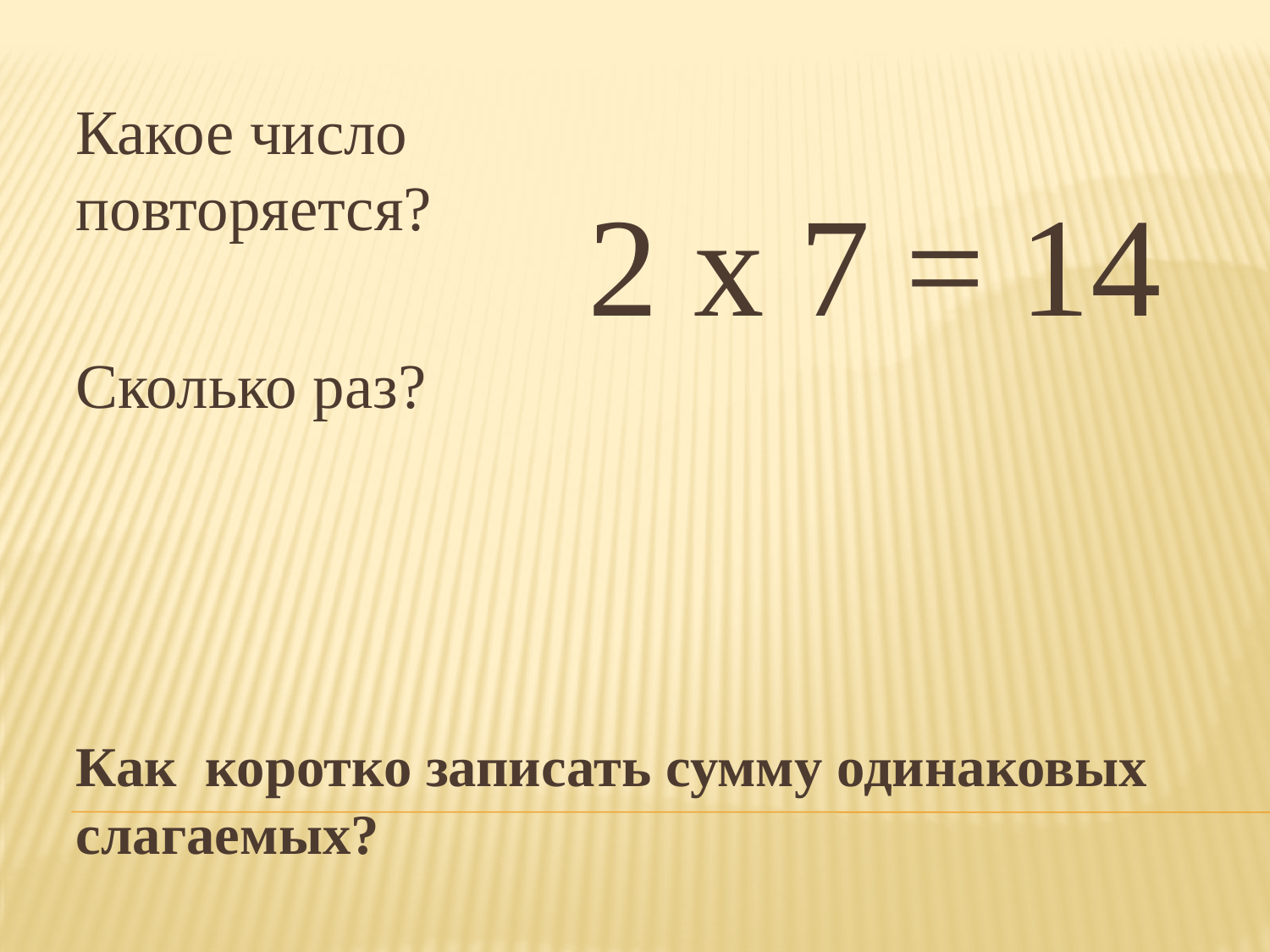

Какое число повторяется?

Сколько раз?
2 х 7 = 14

# Как  коротко записать сумму одинаковых слагаемых?